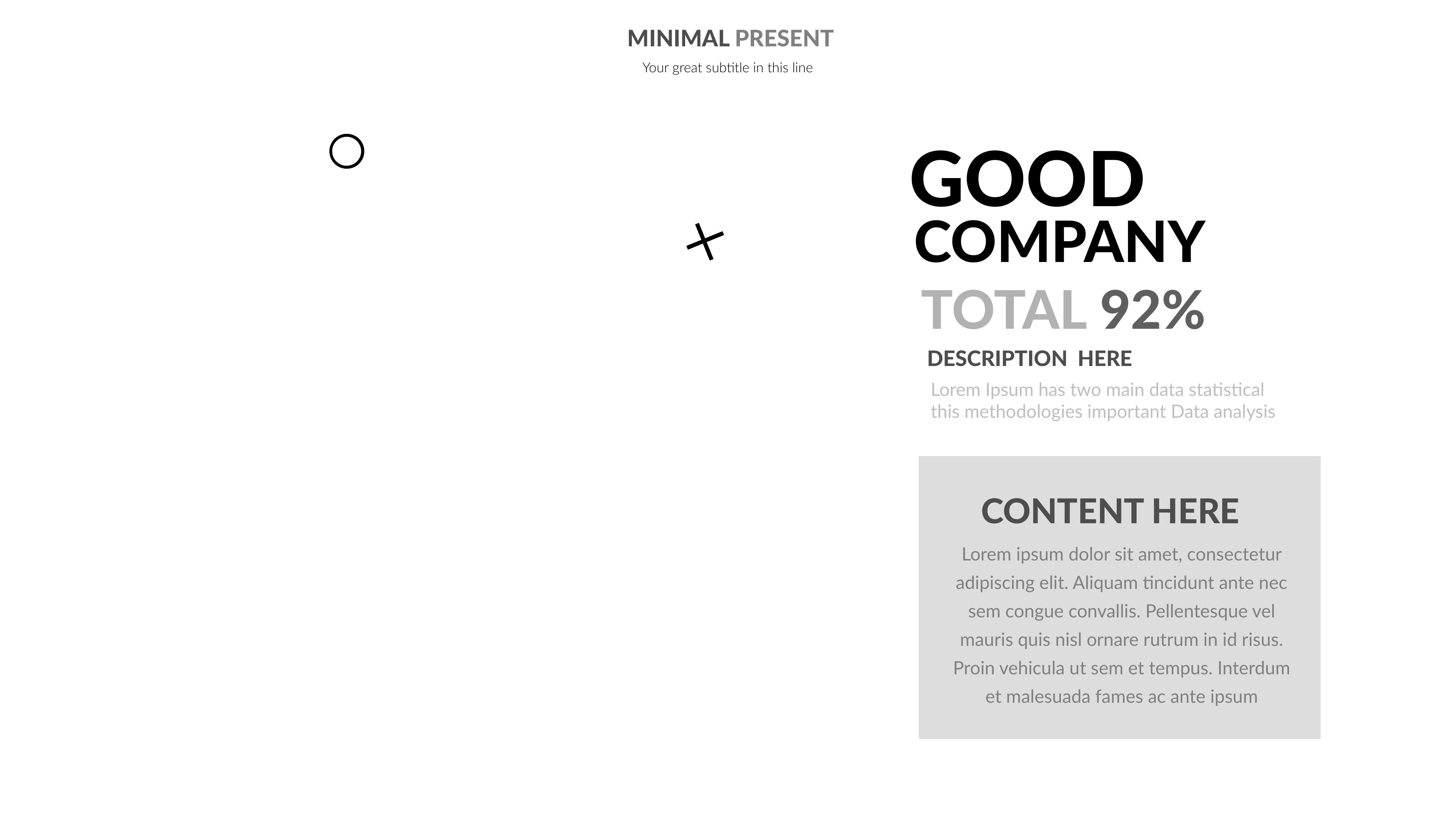

MINIMAL PRESENT
Your great subtitle in this line
GOOD

COMPANY

TOTAL 92%
DESCRIPTION  HERE
Lorem Ipsum has two main data statistical this methodologies important Data analysis

CONTENT HERE
Lorem ipsum dolor sit amet, consectetur adipiscing elit. Aliquam tincidunt ante nec sem congue convallis. Pellentesque vel mauris quis nisl ornare rutrum in id risus. Proin vehicula ut sem et tempus. Interdum et malesuada fames ac ante ipsum